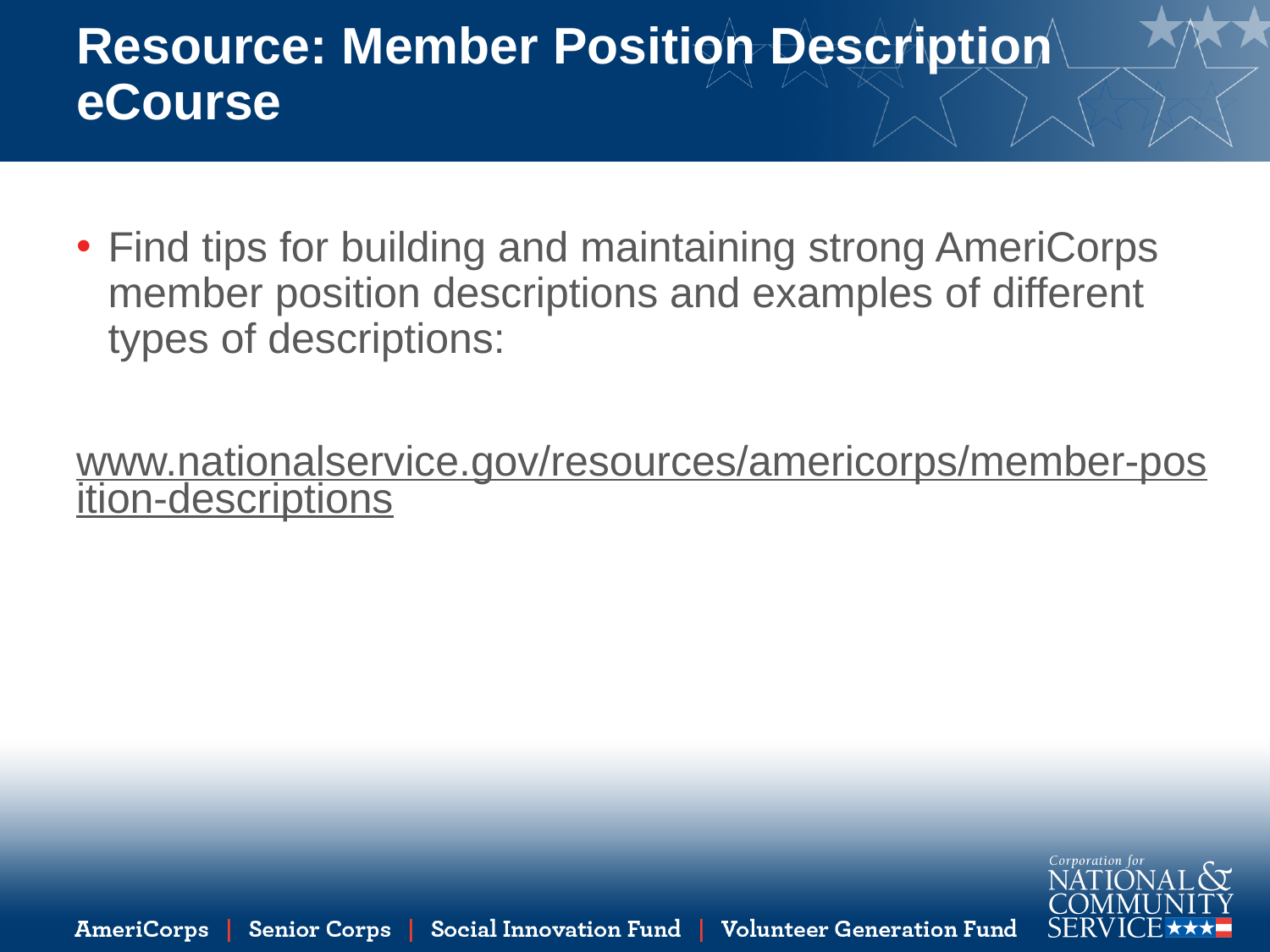

# Resource: Member Position Description eCourse
Find tips for building and maintaining strong AmeriCorps member position descriptions and examples of different types of descriptions:

www.nationalservice.gov/resources/americorps/member-position-descriptions